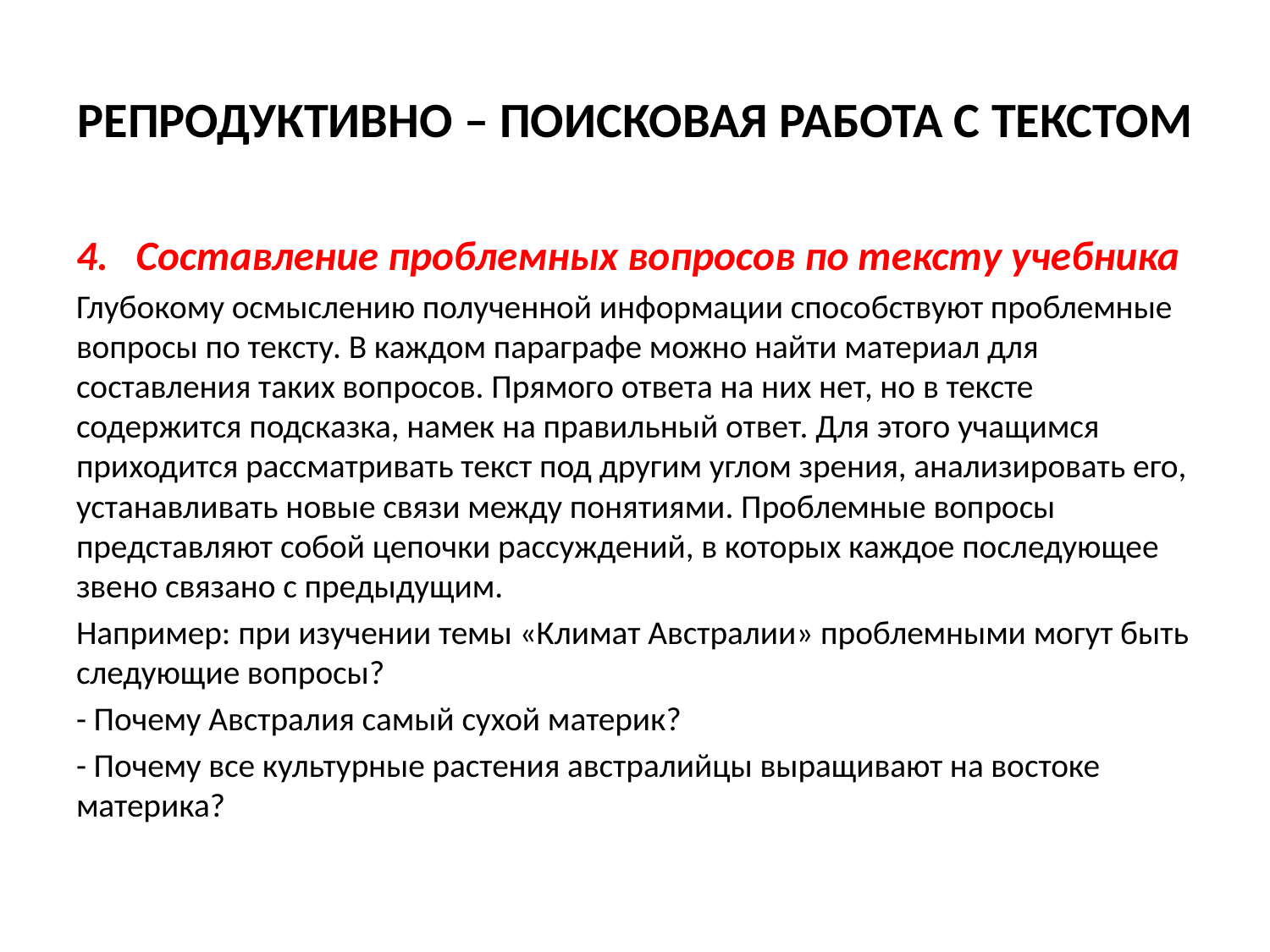

# РЕПРОДУКТИВНО – ПОИСКОВАЯ РАБОТА С ТЕКСТОМ
4.   Составление проблемных вопросов по тексту учебника
Глубокому осмыслению полученной инфор­мации способствуют проблемные вопросы по тексту. В каждом параграфе можно найти материал для составления таких вопросов. Прямо­го ответа на них нет, но в тексте содержится подсказка, намек на правильный ответ. Для этого учащимся приходится рассматривать текст под другим углом зрения, анализировать его, устанавливать новые связи между поняти­ями. Проблемные вопросы представляют со­бой цепочки рассуждений, в которых каждое последующее звено связано с предыдущим.
Например: при изучении темы «Климат Австралии» проблемными могут быть следующие вопросы?
- Почему Австралия самый сухой материк?
- Почему все культурные растения австралийцы выращивают на востоке материка?